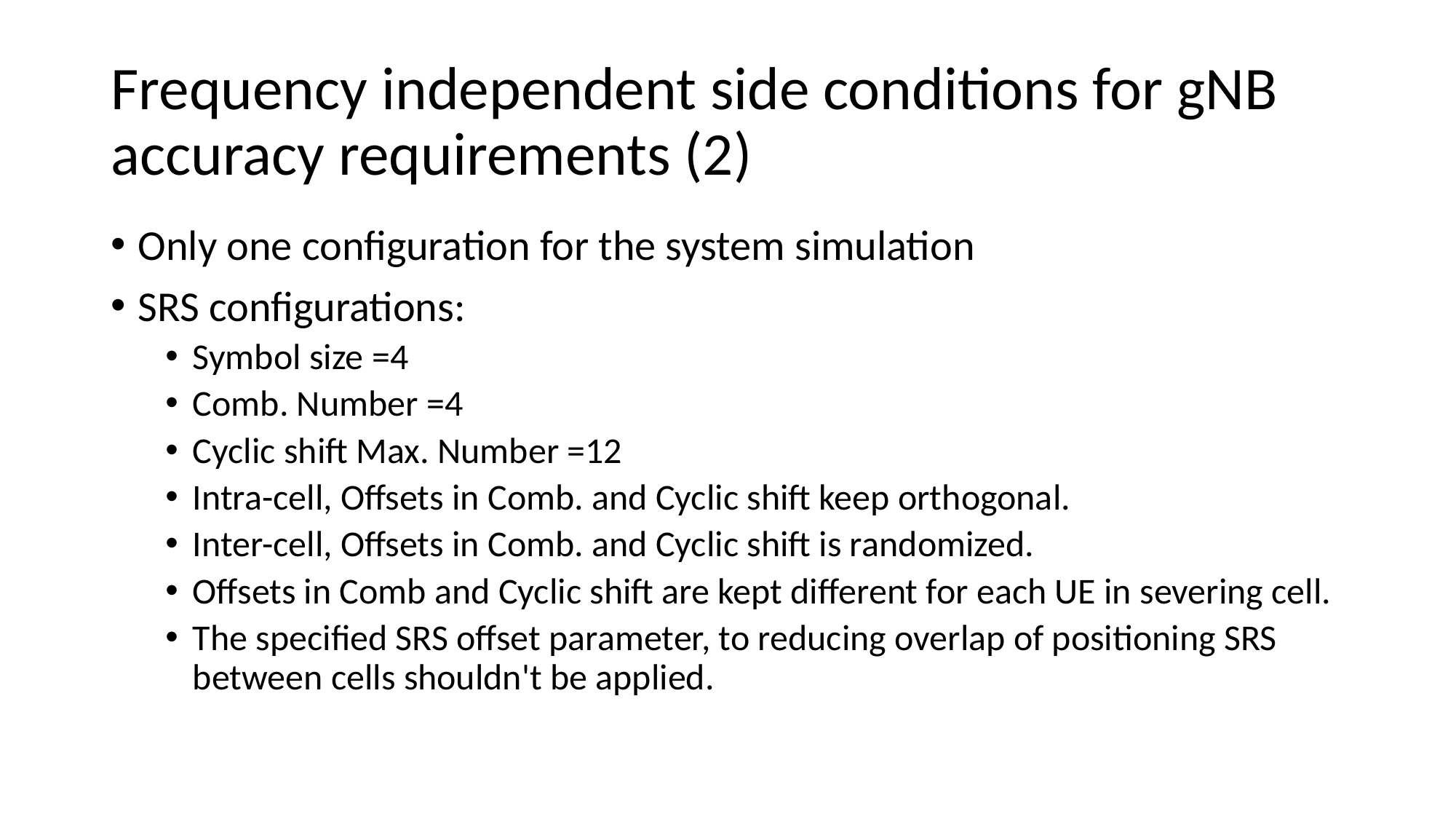

# Frequency independent side conditions for gNB accuracy requirements (2)
Only one configuration for the system simulation
SRS configurations:
Symbol size =4
Comb. Number =4
Cyclic shift Max. Number =12
Intra-cell, Offsets in Comb. and Cyclic shift keep orthogonal.
Inter-cell, Offsets in Comb. and Cyclic shift is randomized.
Offsets in Comb and Cyclic shift are kept different for each UE in severing cell.
The specified SRS offset parameter, to reducing overlap of positioning SRS between cells shouldn't be applied.